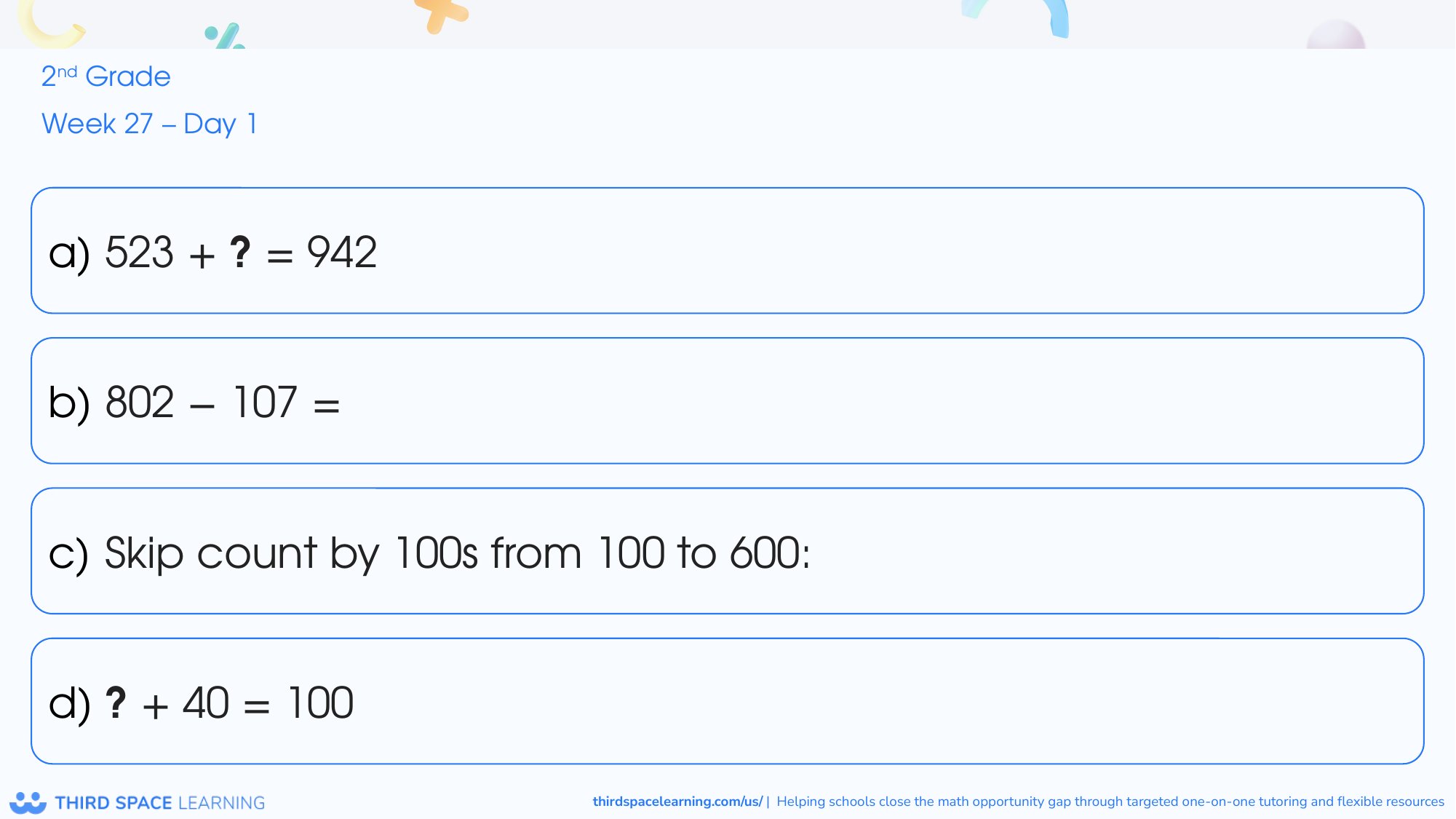

2nd Grade
Week 27 – Day 1
523 + ? = 942
802 − 107 =
Skip count by 100s from 100 to 600:
? + 40 = 100